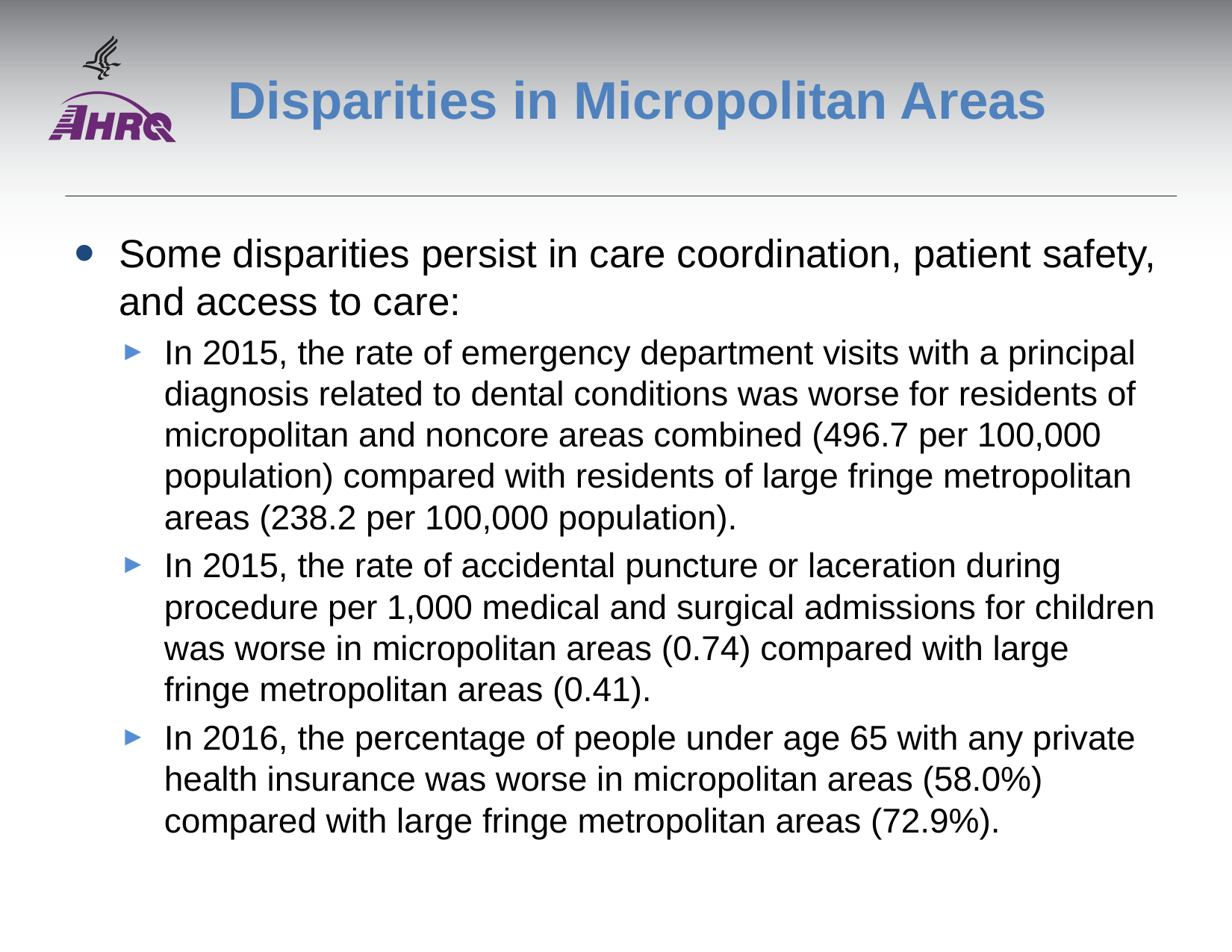

# Disparities in Micropolitan Areas
Some disparities persist in care coordination, patient safety, and access to care:
In 2015, the rate of emergency department visits with a principal diagnosis related to dental conditions was worse for residents of micropolitan and noncore areas combined (496.7 per 100,000 population) compared with residents of large fringe metropolitan areas (238.2 per 100,000 population).
In 2015, the rate of accidental puncture or laceration during procedure per 1,000 medical and surgical admissions for children was worse in micropolitan areas (0.74) compared with large fringe metropolitan areas (0.41).
In 2016, the percentage of people under age 65 with any private health insurance was worse in micropolitan areas (58.0%) compared with large fringe metropolitan areas (72.9%).